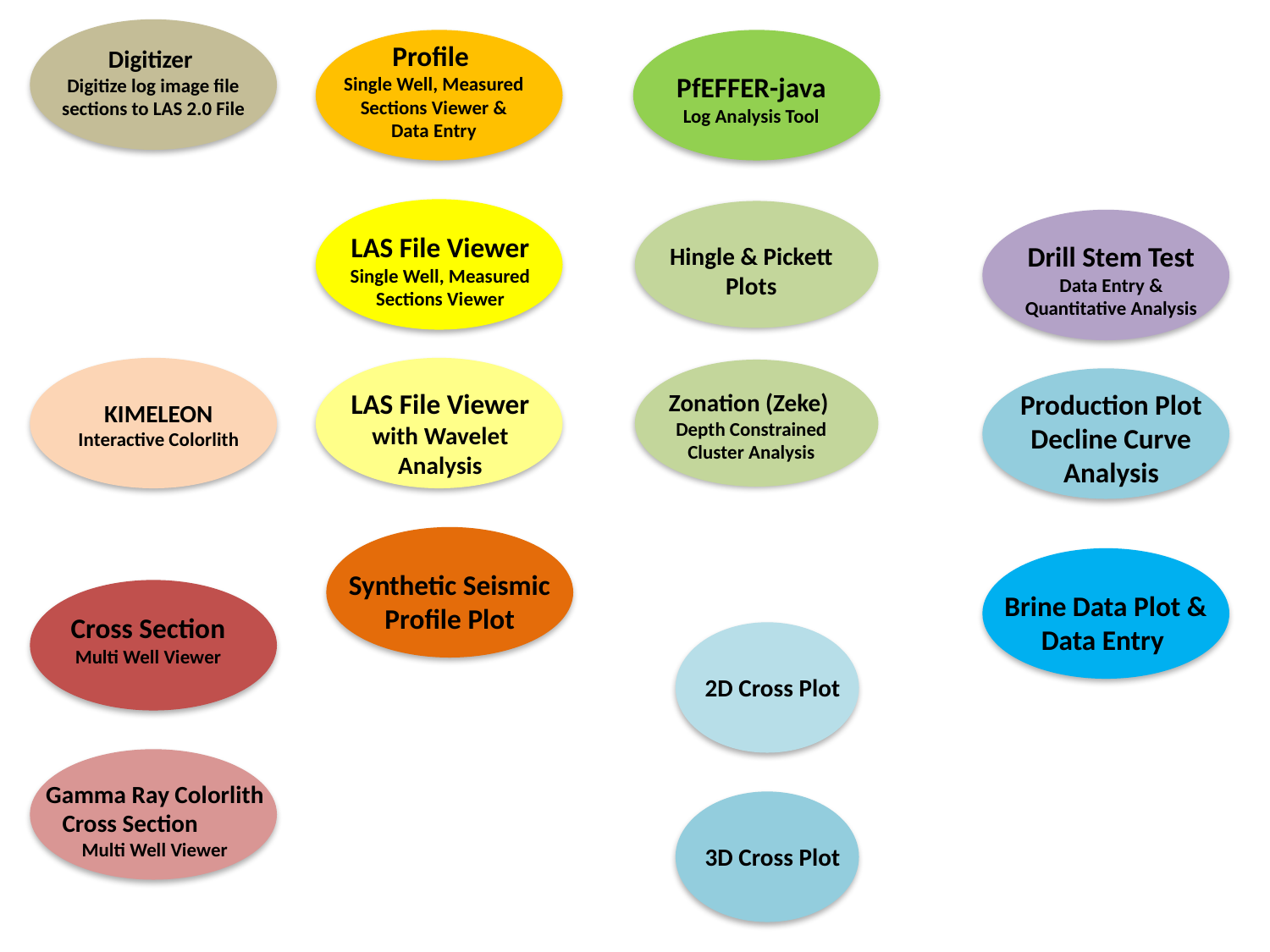

Profile
Single Well, Measured Sections Viewer & Data Entry

Digitizer
Digitize log image file sections to LAS 2.0 File
PfEFFER-java
Log Analysis Tool

LAS File Viewer
Single Well, Measured Sections Viewer
Drill Stem Test
Data Entry & Quantitative Analysis
Hingle & Pickett Plots

LAS File Viewer
with Wavelet Analysis
Zonation (Zeke)
Depth Constrained Cluster Analysis
Production Plot Decline Curve Analysis
KIMELEON Interactive Colorlith

Synthetic Seismic Profile Plot

Brine Data Plot & Data Entry
Cross Section Multi Well Viewer

2D Cross Plot

Gamma Ray Colorlith Cross Section          Multi Well Viewer

3D Cross Plot